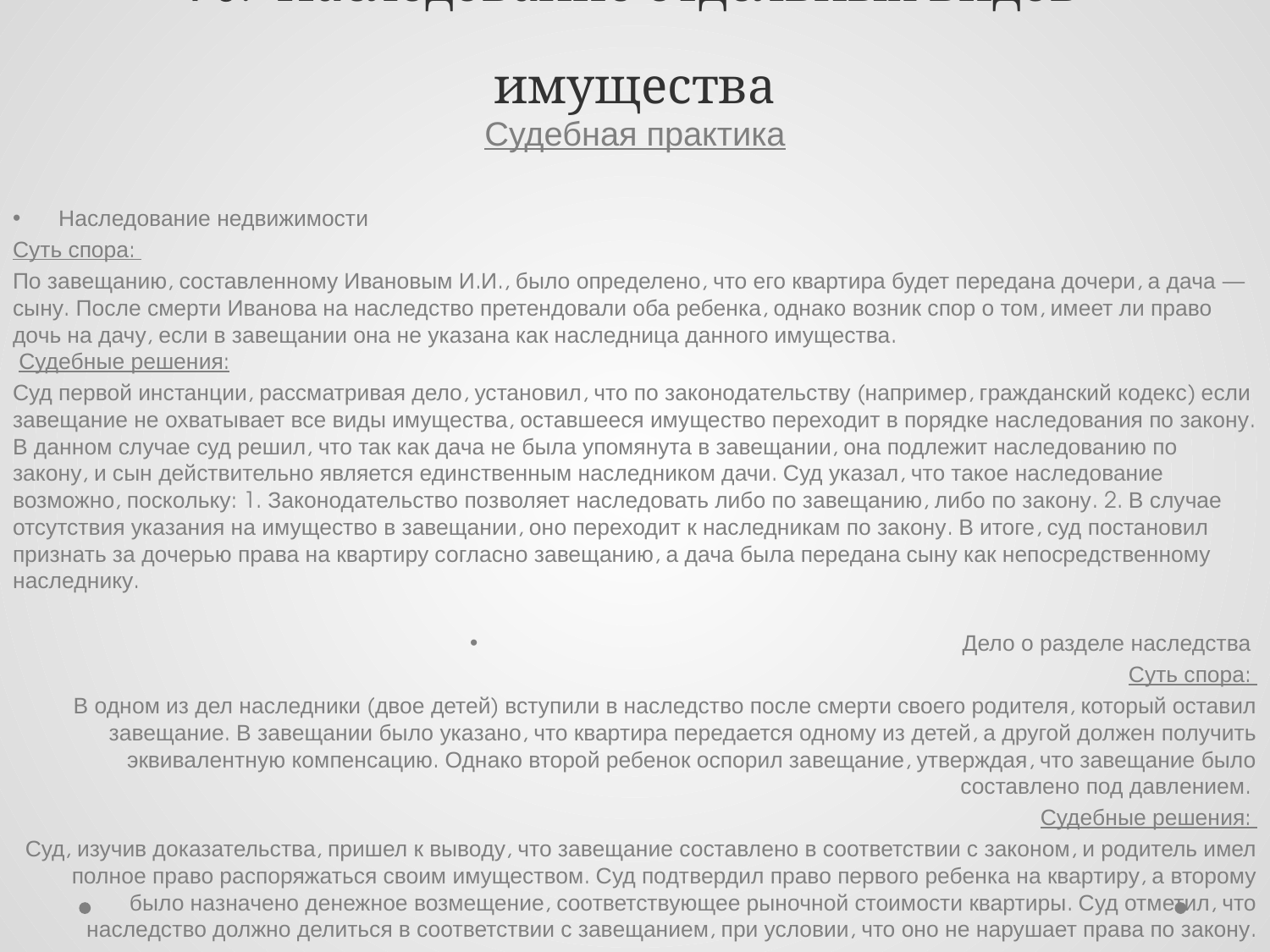

# 70.  Наследование отдельных видов имущества
Судебная практика

Наследование недвижимости
Суть спора:
По завещанию, составленному Ивановым И.И., было определено, что его квартира будет передана дочери, а дача — сыну. После смерти Иванова на наследство претендовали оба ребенка, однако возник спор о том, имеет ли право дочь на дачу, если в завещании она не указана как наследница данного имущества.
 Судебные решения:
Суд первой инстанции, рассматривая дело, установил, что по законодательству (например, гражданский кодекс) если завещание не охватывает все виды имущества, оставшееся имущество переходит в порядке наследования по закону. В данном случае суд решил, что так как дача не была упомянута в завещании, она подлежит наследованию по закону, и сын действительно является единственным наследником дачи. Суд указал, что такое наследование возможно, поскольку: 1. Законодательство позволяет наследовать либо по завещанию, либо по закону. 2. В случае отсутствия указания на имущество в завещании, оно переходит к наследникам по закону. В итоге, суд постановил признать за дочерью права на квартиру согласно завещанию, а дача была передана сыну как непосредственному наследнику.

Дело о разделе наследства
Суть спора:
В одном из дел наследники (двое детей) вступили в наследство после смерти своего родителя, который оставил завещание. В завещании было указано, что квартира передается одному из детей, а другой должен получить эквивалентную компенсацию. Однако второй ребенок оспорил завещание, утверждая, что завещание было составлено под давлением.
Судебные решения:
Суд, изучив доказательства, пришел к выводу, что завещание составлено в соответствии с законом, и родитель имел полное право распоряжаться своим имуществом. Суд подтвердил право первого ребенка на квартиру, а второму было назначено денежное возмещение, соответствующее рыночной стоимости квартиры. Суд отметил, что наследство должно делиться в соответствии с завещанием, при условии, что оно не нарушает права по закону.